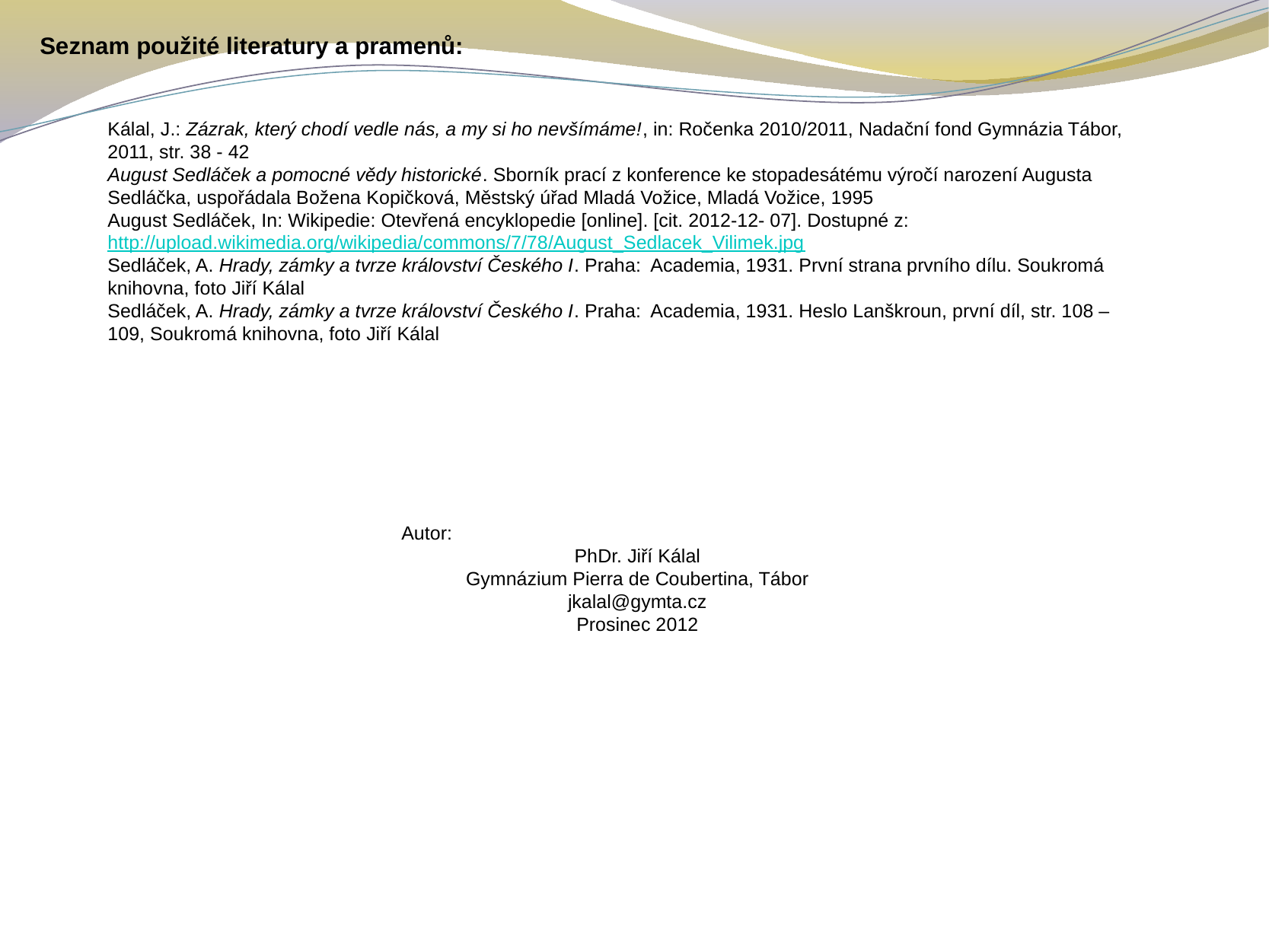

Seznam použité literatury a pramenů:
Kálal, J.: Zázrak, který chodí vedle nás, a my si ho nevšímáme!, in: Ročenka 2010/2011, Nadační fond Gymnázia Tábor, 2011, str. 38 - 42
August Sedláček a pomocné vědy historické. Sborník prací z konference ke stopadesátému výročí narození Augusta Sedláčka, uspořádala Božena Kopičková, Městský úřad Mladá Vožice, Mladá Vožice, 1995
August Sedláček, In: Wikipedie: Otevřená encyklopedie [online]. [cit. 2012-12- 07]. Dostupné z: http://upload.wikimedia.org/wikipedia/commons/7/78/August_Sedlacek_Vilimek.jpg
Sedláček, A. Hrady, zámky a tvrze království Českého I. Praha:  Academia, 1931. První strana prvního dílu. Soukromá knihovna, foto Jiří Kálal
Sedláček, A. Hrady, zámky a tvrze království Českého I. Praha:  Academia, 1931. Heslo Lanškroun, první díl, str. 108 – 109, Soukromá knihovna, foto Jiří Kálal

Autor:
PhDr. Jiří Kálal
Gymnázium Pierra de Coubertina, Tábor
jkalal@gymta.cz
Prosinec 2012